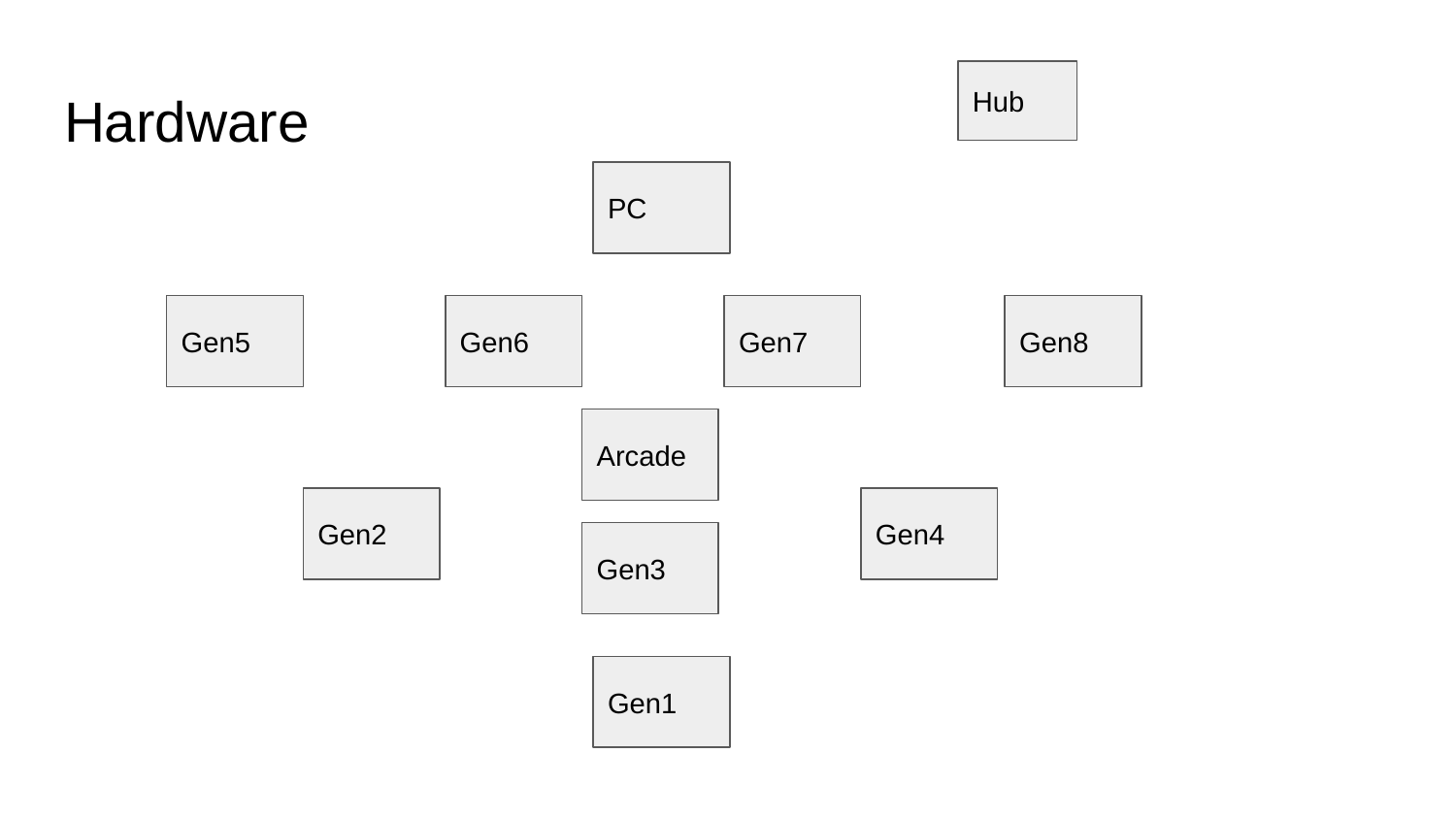

Hub
# Hardware
PC
Gen5
Gen6
Gen7
Gen8
Arcade
Gen2
Gen4
Gen3
Gen1